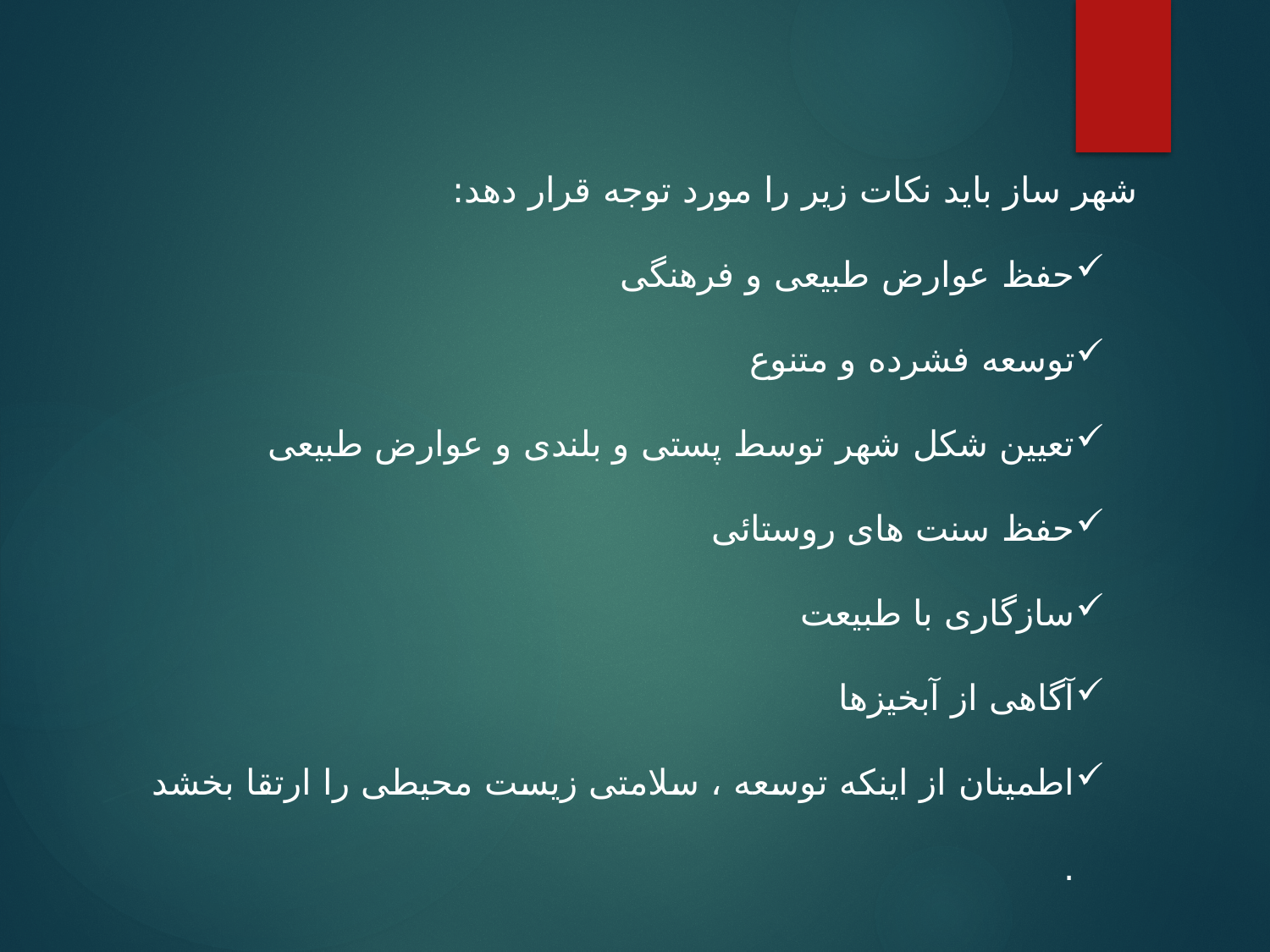

شهر ساز باید نکات زیر را مورد توجه قرار دهد:
حفظ عوارض طبیعی و فرهنگی
توسعه فشرده و متنوع
تعیین شکل شهر توسط پستی و بلندی و عوارض طبیعی
حفظ سنت های روستائی
سازگاری با طبیعت
آگاهی از آبخیزها
اطمینان از اینکه توسعه ، سلامتی زیست محیطی را ارتقا بخشد .